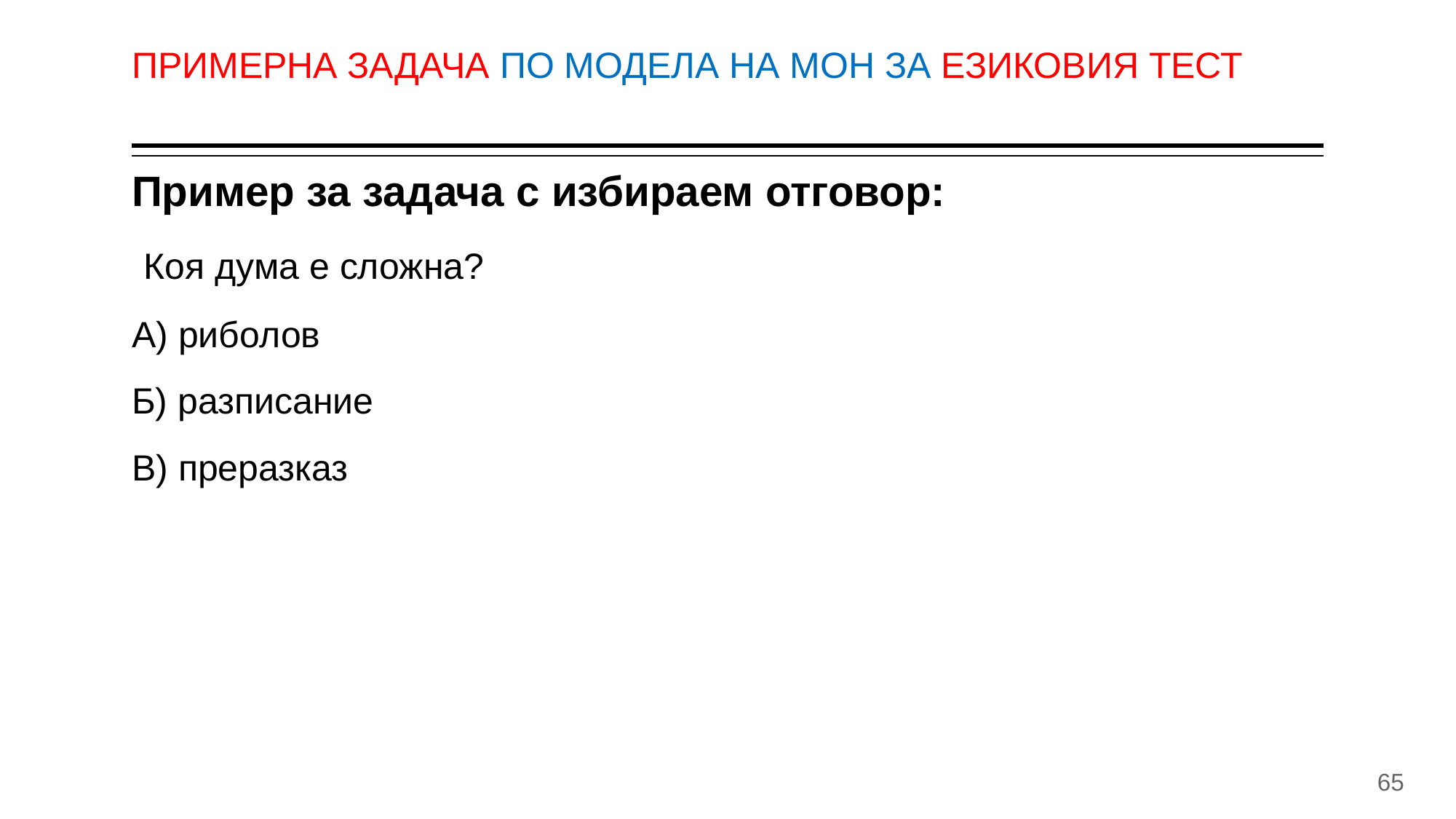

# ПРИМЕРНА ЗАДАЧА ПО МОДЕЛА НА МОН ЗА ЕЗИКОВИЯ ТЕСТ
Пример за задача с избираем отговор:
 Коя дума е сложна?
А) риболов
Б) разписание
В) преразказ
65